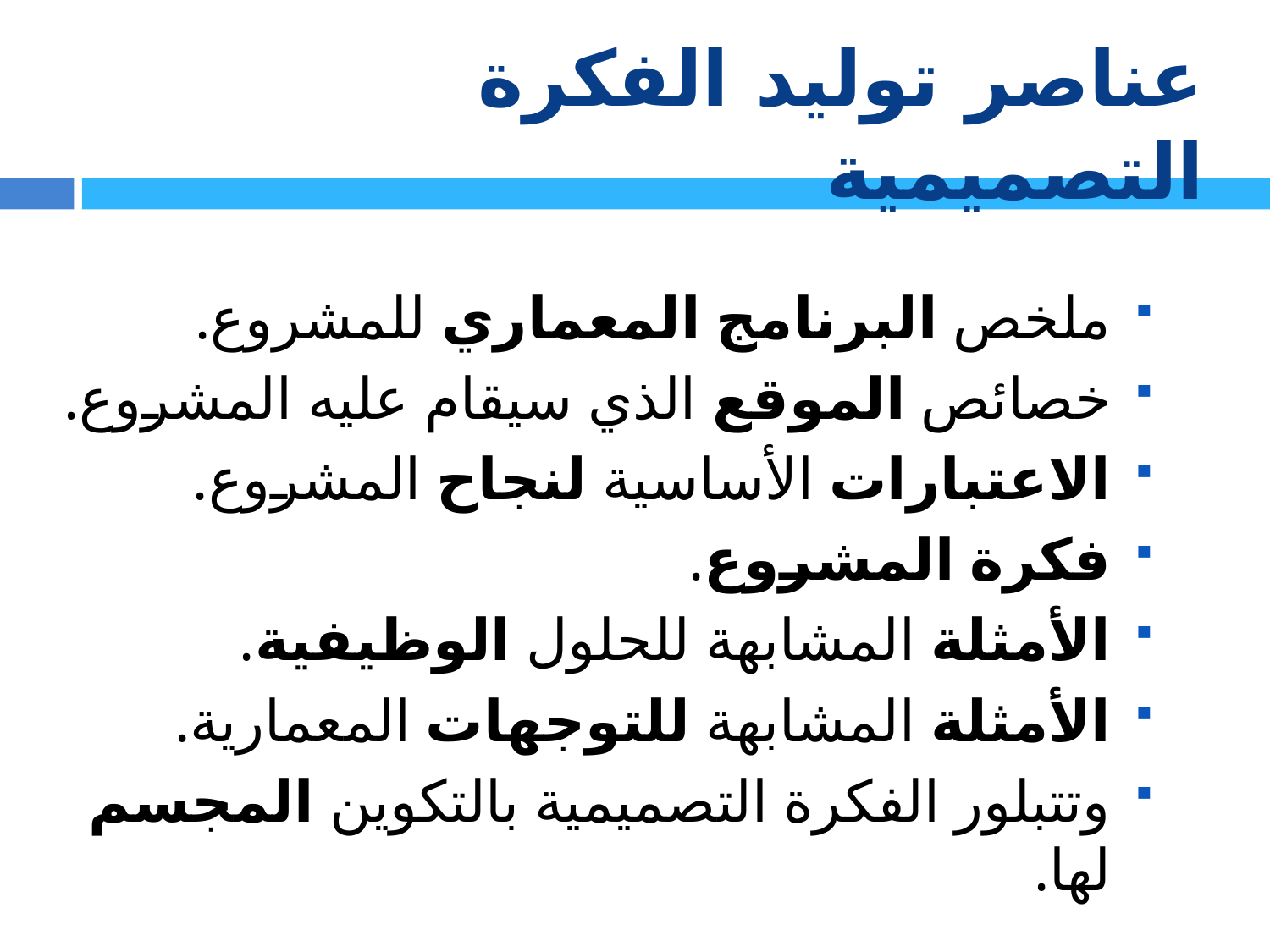

# عناصر توليد الفكرة التصميمية
ملخص البرنامج المعماري للمشروع.
خصائص الموقع الذي سيقام عليه المشروع.
الاعتبارات الأساسية لنجاح المشروع.
فكرة المشروع.
الأمثلة المشابهة للحلول الوظيفية.
الأمثلة المشابهة للتوجهات المعمارية.
وتتبلور الفكرة التصميمية بالتكوين المجسم لها.